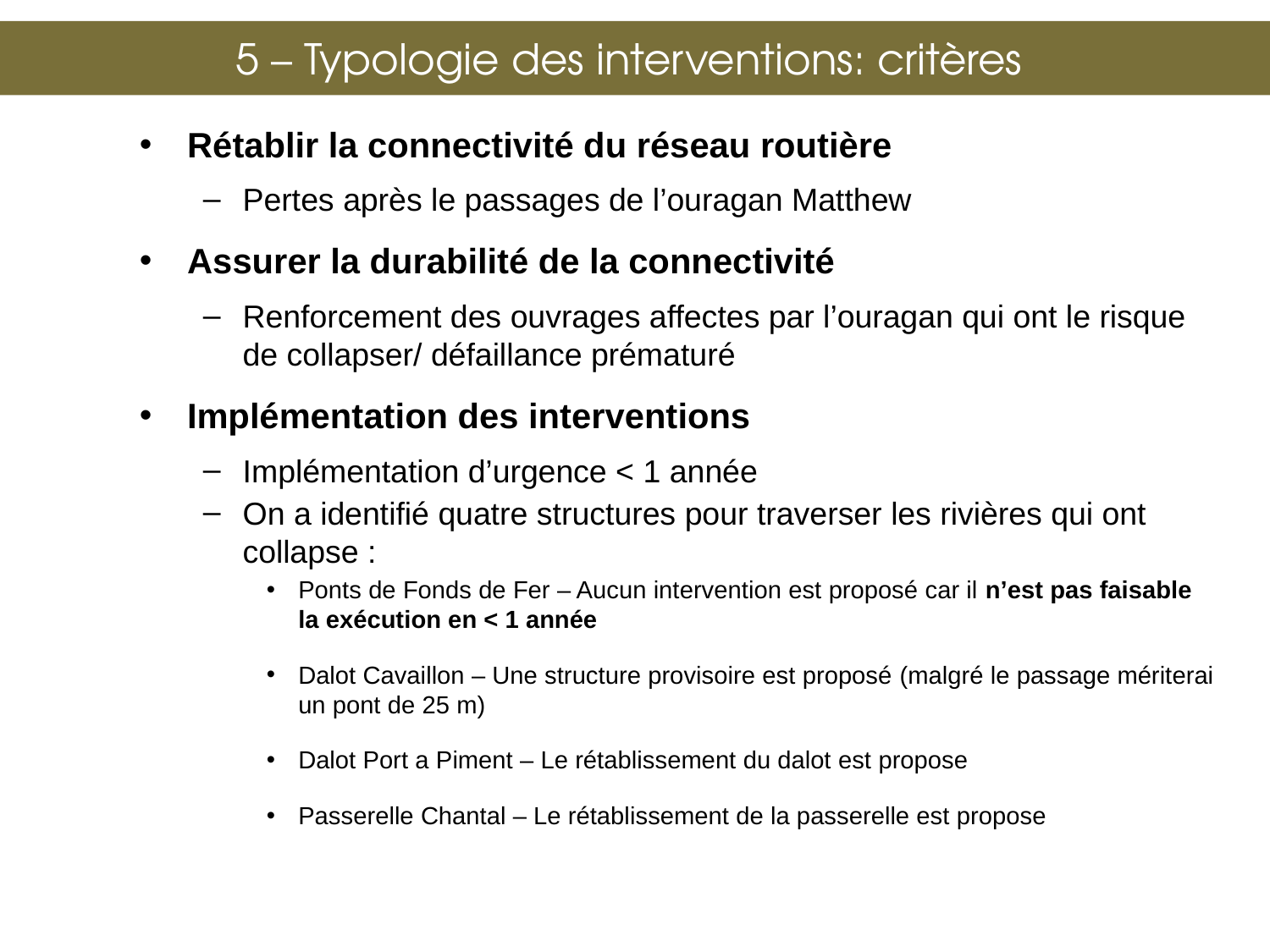

# 5 – Typologie des interventions: critères
Rétablir la connectivité du réseau routière
Pertes après le passages de l’ouragan Matthew
Assurer la durabilité de la connectivité
Renforcement des ouvrages affectes par l’ouragan qui ont le risque de collapser/ défaillance prématuré
Implémentation des interventions
Implémentation d’urgence < 1 année
On a identifié quatre structures pour traverser les rivières qui ont collapse :
Ponts de Fonds de Fer – Aucun intervention est proposé car il n’est pas faisable la exécution en < 1 année
Dalot Cavaillon – Une structure provisoire est proposé (malgré le passage mériterai un pont de 25 m)
Dalot Port a Piment – Le rétablissement du dalot est propose
Passerelle Chantal – Le rétablissement de la passerelle est propose